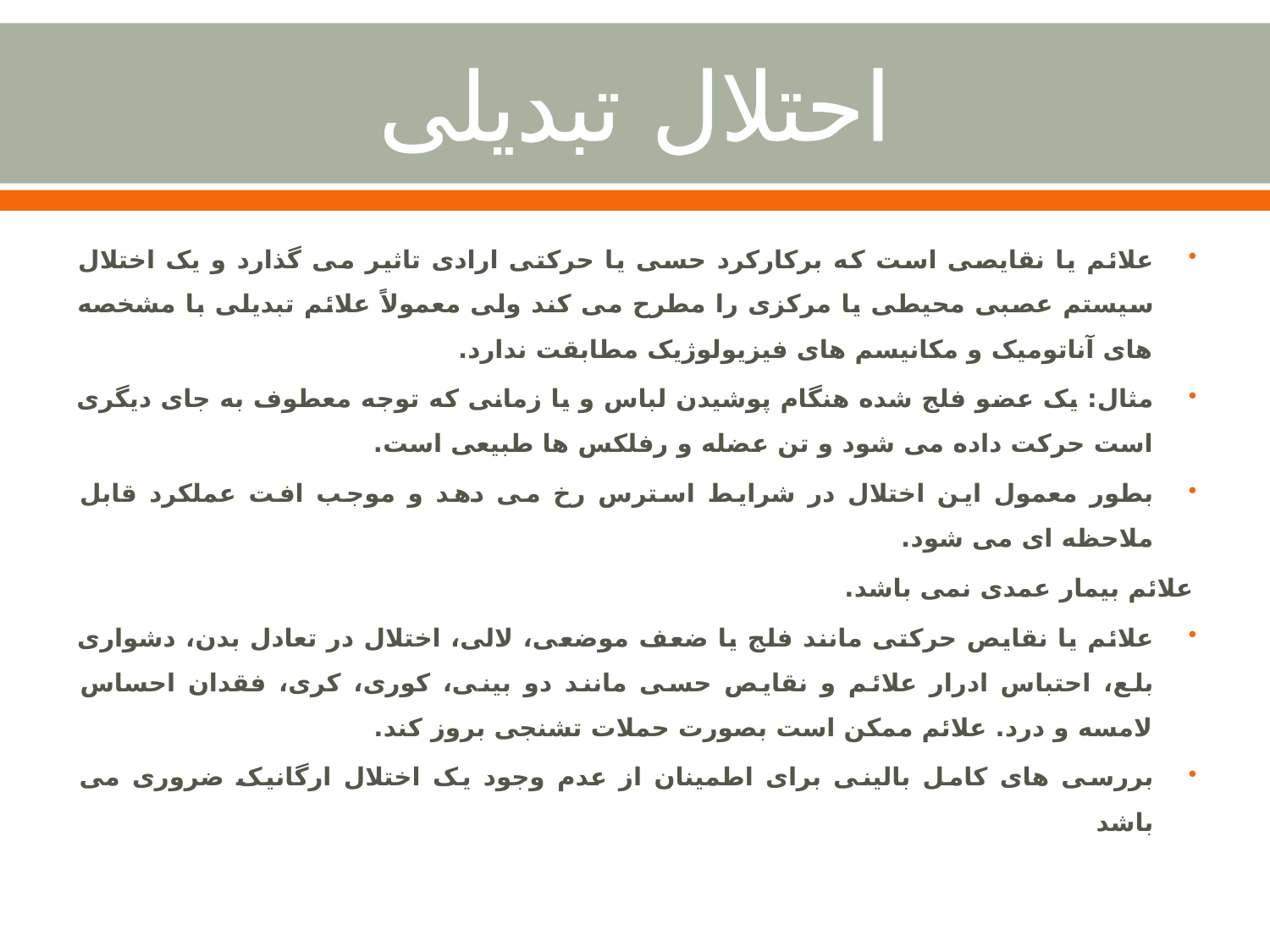

# احتلال تبدیلی
علائم يا نقايصی است که برکارکرد حسی يا حرکتی ارادی تاثير می گذارد و يک اختلال سيستم عصبی محيطی يا مرکزی را مطرح می کند ولی معمولاً علائم تبديلی با مشخصه های آناتوميک و مکانيسم های فيزيولوژيک مطابقت ندارد.
مثال: يک عضو فلج شده هنگام پوشيدن لباس و يا زمانی که توجه معطوف به جای ديگری است حرکت داده می شود و تن عضله و رفلکس ها طبيعی است.
بطور معمول اين اختلال در شرايط استرس رخ می دهد و موجب افت عملکرد قابل ملاحظه ای می شود.
علائم بيمار عمدی نمی باشد.
علائم يا نقايص حرکتی مانند فلج يا ضعف موضعی، لالی، اختلال در تعادل بدن، دشواری بلع، احتباس ادرار علائم و نقايص حسی مانند دو بينی، کوری، کری، فقدان احساس لامسه و درد. علائم ممکن است بصورت حملات تشنجی بروز کند.
بررسی های کامل بالينی برای اطمينان از عدم وجود يک اختلال ارگانيک ضروری می باشد